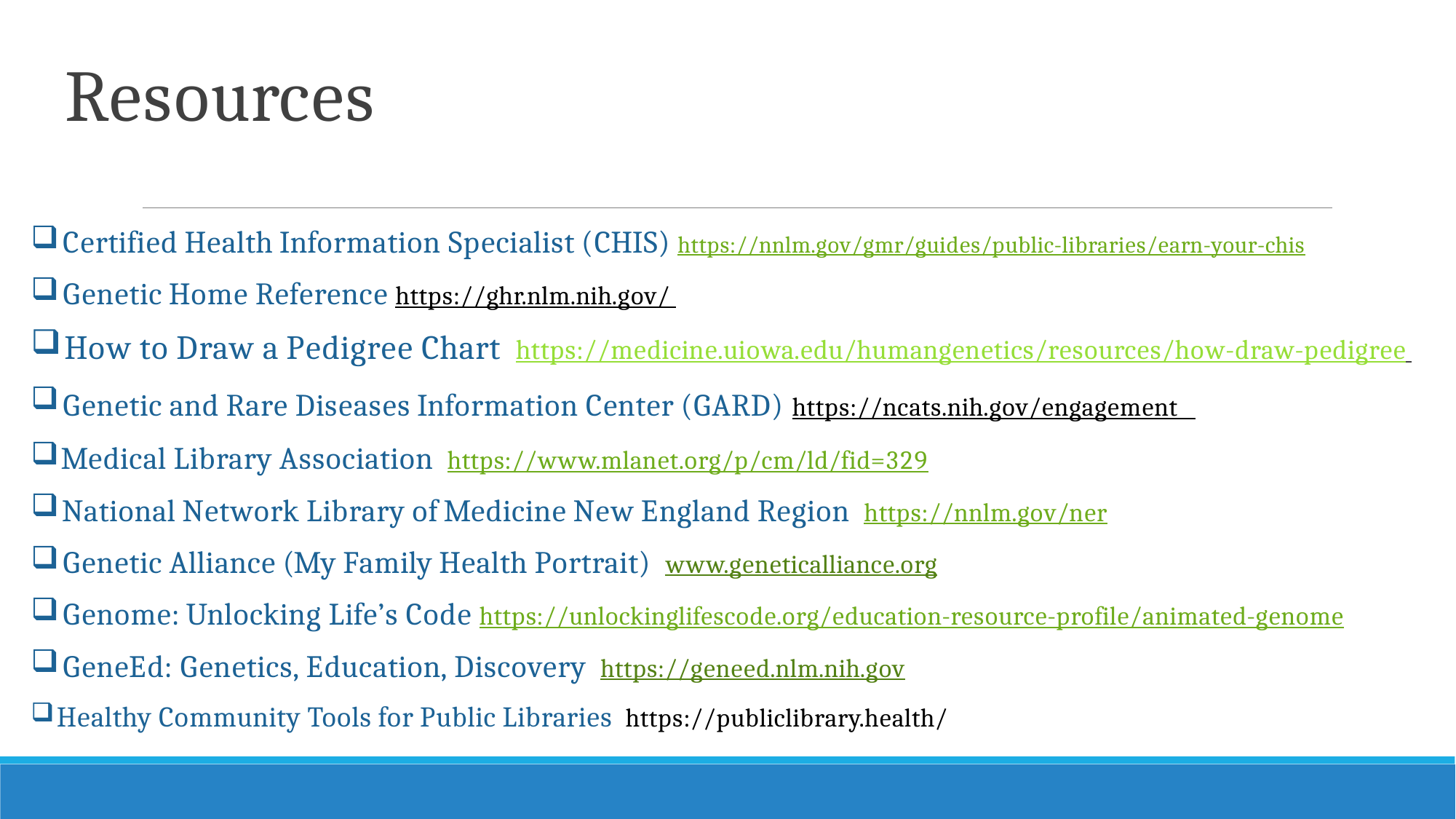

# Resources
 Certified Health Information Specialist (CHIS) https://nnlm.gov/gmr/guides/public-libraries/earn-your-chis
 Genetic Home Reference https://ghr.nlm.nih.gov/
 How to Draw a Pedigree Chart  https://medicine.uiowa.edu/humangenetics/resources/how-draw-pedigree
 Genetic and Rare Diseases Information Center (GARD) https://ncats.nih.gov/engagement
 Medical Library Association  https://www.mlanet.org/p/cm/ld/fid=329
 National Network Library of Medicine New England Region  https://nnlm.gov/ner
 Genetic Alliance (My Family Health Portrait)  www.geneticalliance.org
 Genome: Unlocking Life’s Code https://unlockinglifescode.org/education-resource-profile/animated-genome
 GeneEd: Genetics, Education, Discovery  https://geneed.nlm.nih.gov
 Healthy Community Tools for Public Libraries  https://publiclibrary.health/